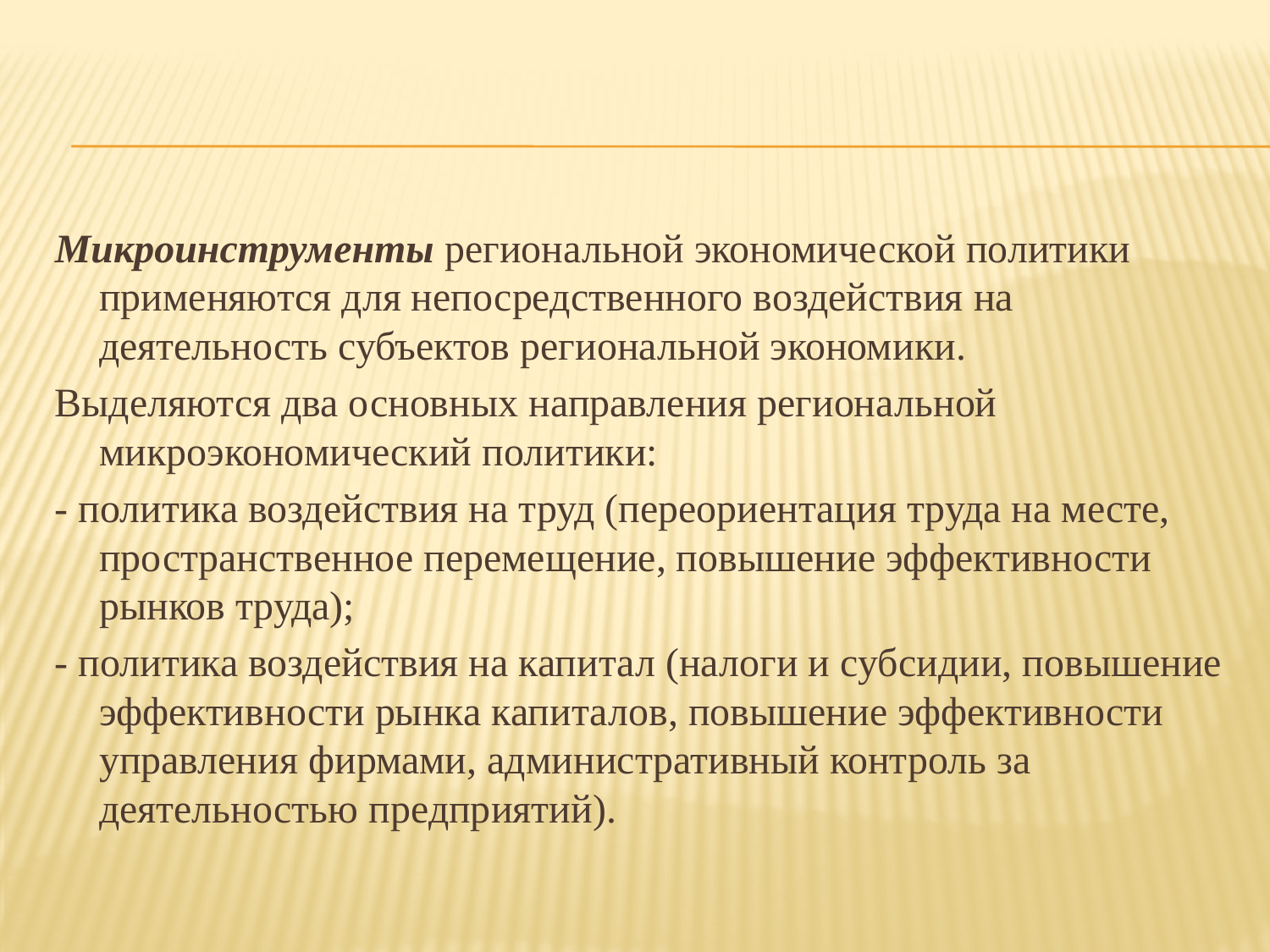

Микроинструменты региональной экономической политики  применяются для непосредственного воздействия на деятельность субъектов региональной экономики.
Выделяются два основных направления региональной микроэкономический политики:
- политика воздействия на труд (переориентация труда на месте, пространственное перемещение, повышение эффективности рынков труда);
- политика воздействия на капитал (налоги и субсидии, повышение эффективности рынка капиталов, повышение эффективности управления фирмами, административный контроль за деятельностью предприятий).